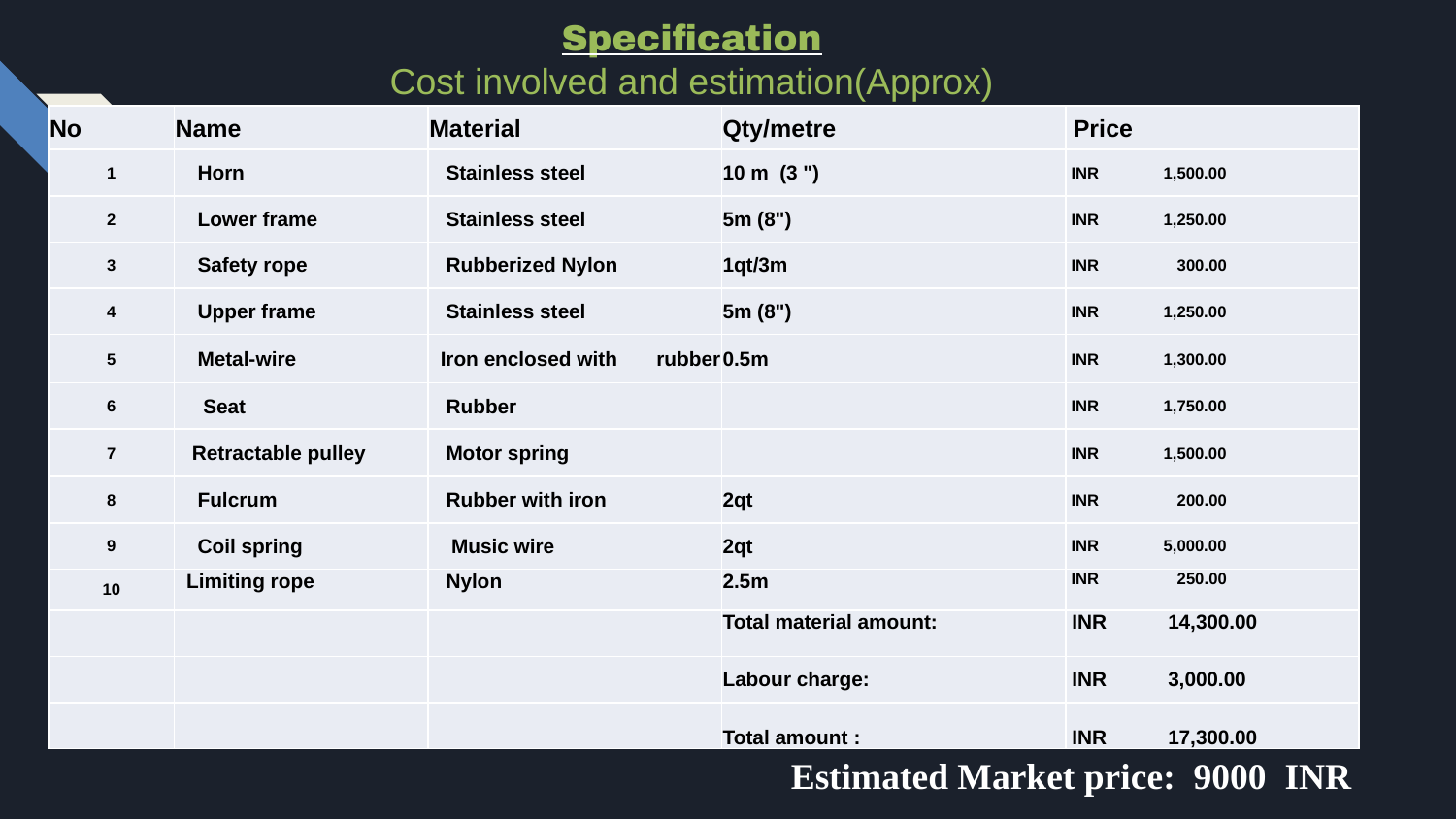

Specification
Cost involved and estimation(Approx)
| No | Name | Material | Qty/metre | Price |
| --- | --- | --- | --- | --- |
| 1 | Horn | Stainless steel | 10 m (3 ") | INR 1,500.00 |
| 2 | Lower frame | Stainless steel | 5m (8") | INR 1,250.00 |
| 3 | Safety rope | Rubberized Nylon | 1qt/3m | INR 300.00 |
| 4 | Upper frame | Stainless steel | 5m (8") | INR 1,250.00 |
| 5 | Metal-wire | Iron enclosed with rubber | 0.5m | INR 1,300.00 |
| 6 | Seat | Rubber |  | INR 1,750.00 |
| 7 | Retractable pulley | Motor spring |  | INR 1,500.00 |
| 8 | Fulcrum | Rubber with iron | 2qt | INR 200.00 |
| 9 | Coil spring | Music wire | 2qt | INR 5,000.00 |
| 10 | Limiting rope | Nylon | 2.5m | INR 250.00 |
|  |  |  | Total material amount: | INR 14,300.00 |
|  |  |  | Labour charge: | INR 3,000.00 |
|  |  |  | Total amount : | INR 17,300.00 |
Estimated Market price:  9000  INR